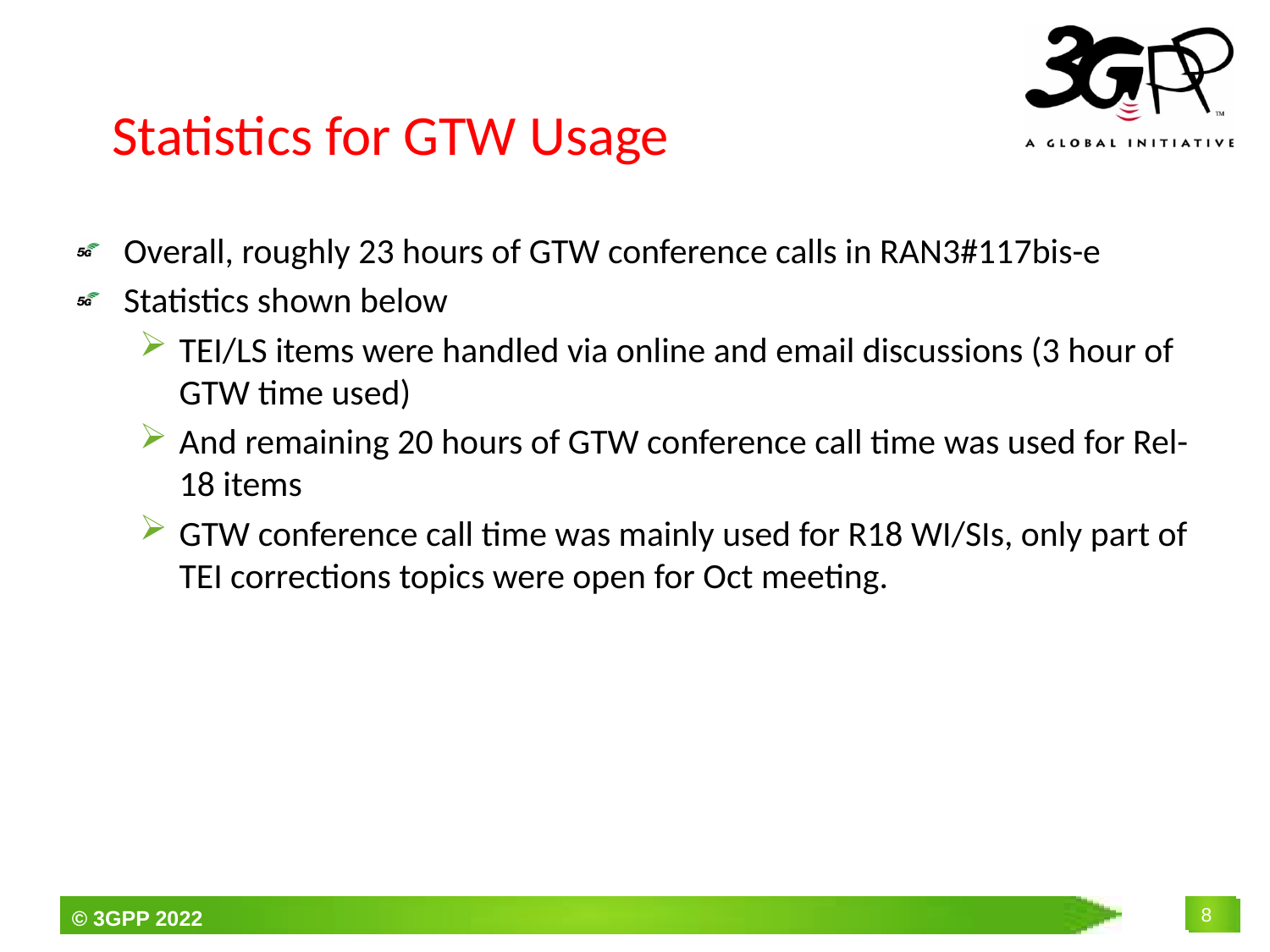

# Statistics for GTW Usage
Overall, roughly 23 hours of GTW conference calls in RAN3#117bis-e
Statistics shown below
TEI/LS items were handled via online and email discussions (3 hour of GTW time used)
And remaining 20 hours of GTW conference call time was used for Rel-18 items
GTW conference call time was mainly used for R18 WI/SIs, only part of TEI corrections topics were open for Oct meeting.